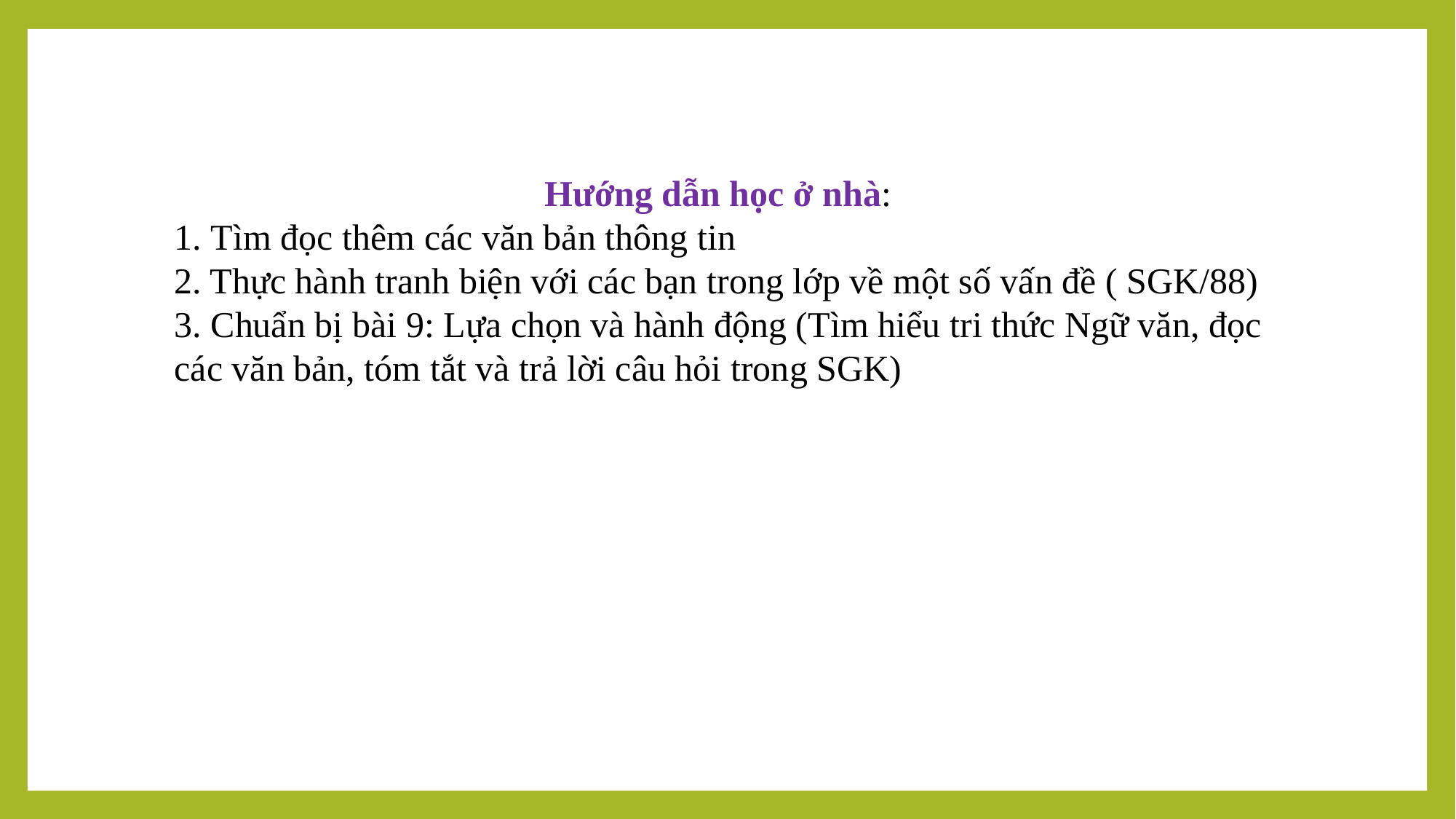

Hướng dẫn học ở nhà:
1. Tìm đọc thêm các văn bản thông tin
2. Thực hành tranh biện với các bạn trong lớp về một số vấn đề ( SGK/88)
3. Chuẩn bị bài 9: Lựa chọn và hành động (Tìm hiểu tri thức Ngữ văn, đọc các văn bản, tóm tắt và trả lời câu hỏi trong SGK)